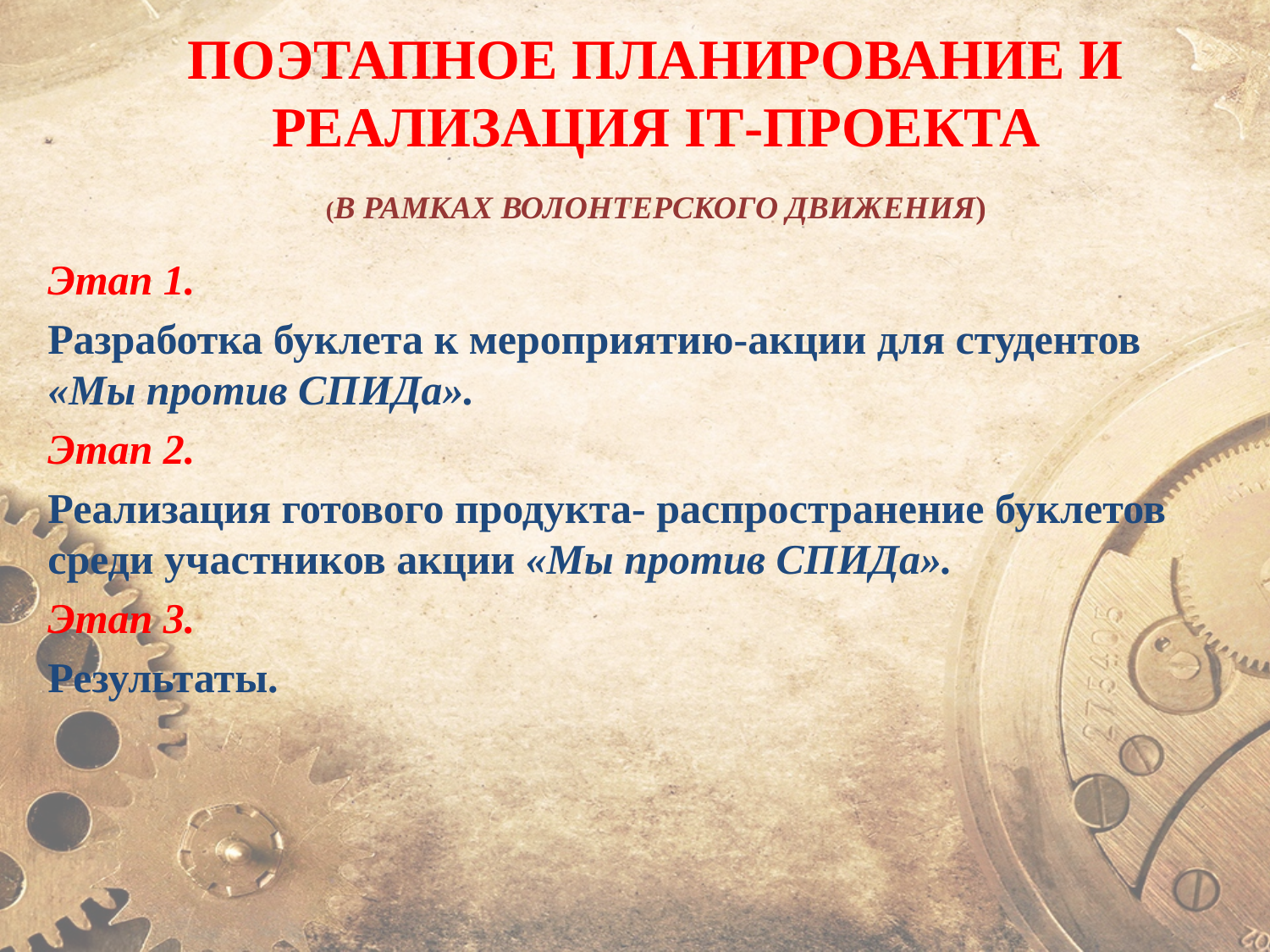

ПОЭТАПНОЕ ПЛАНИРОВАНИЕ И рЕАЛИЗАЦИЯ IT-проЕКТА

(в рамках волонтерского движения)
Этап 1.
Разработка буклета к мероприятию-акции для студентов «Мы против СПИДа».
Этап 2.
Реализация готового продукта- распространение буклетов среди участников акции «Мы против СПИДа».
Этап 3.
Результаты.